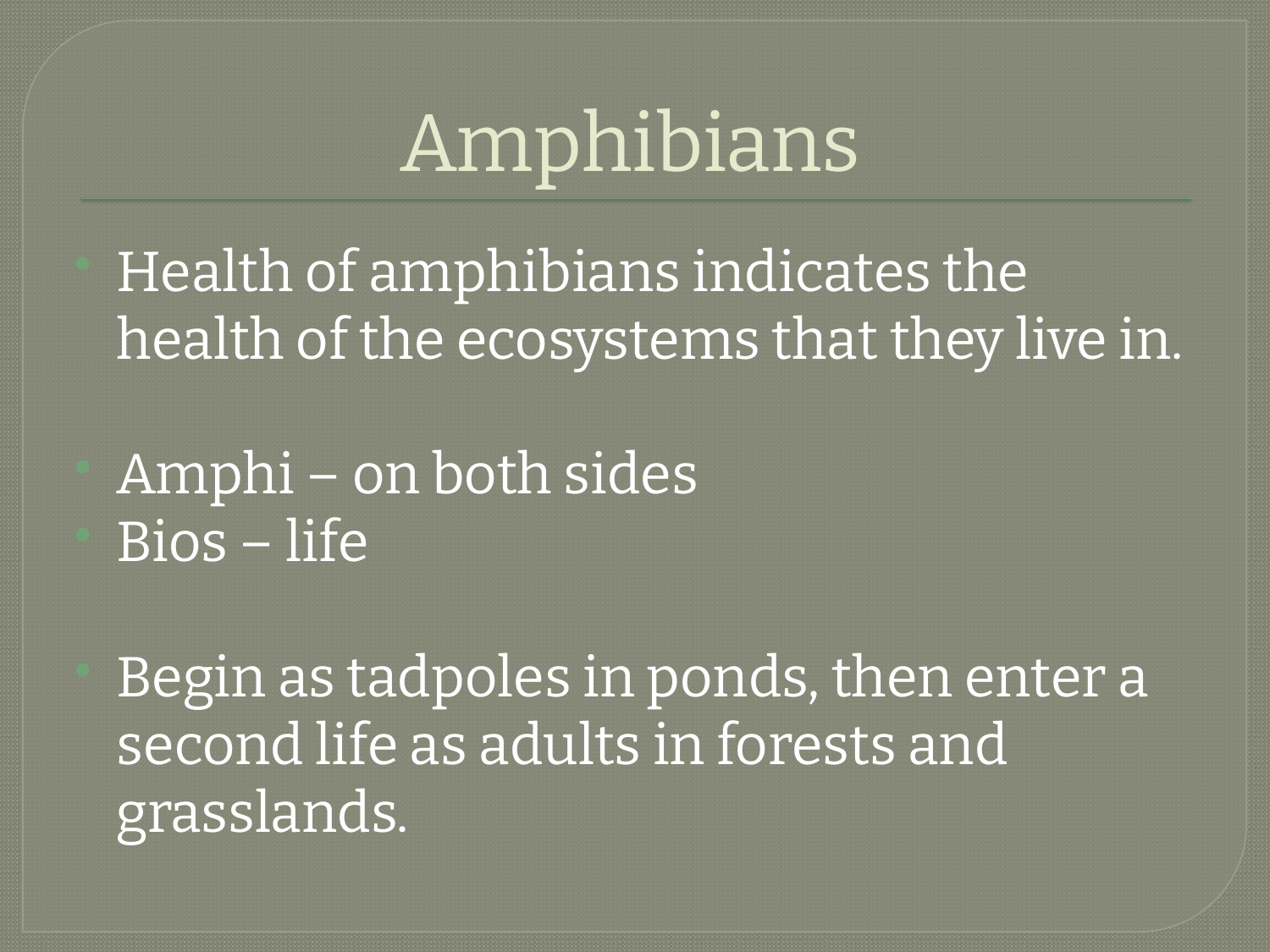

# Amphibians
Health of amphibians indicates the health of the ecosystems that they live in.

Amphi – on both sides
Bios – life

Begin as tadpoles in ponds, then enter a second life as adults in forests and grasslands.